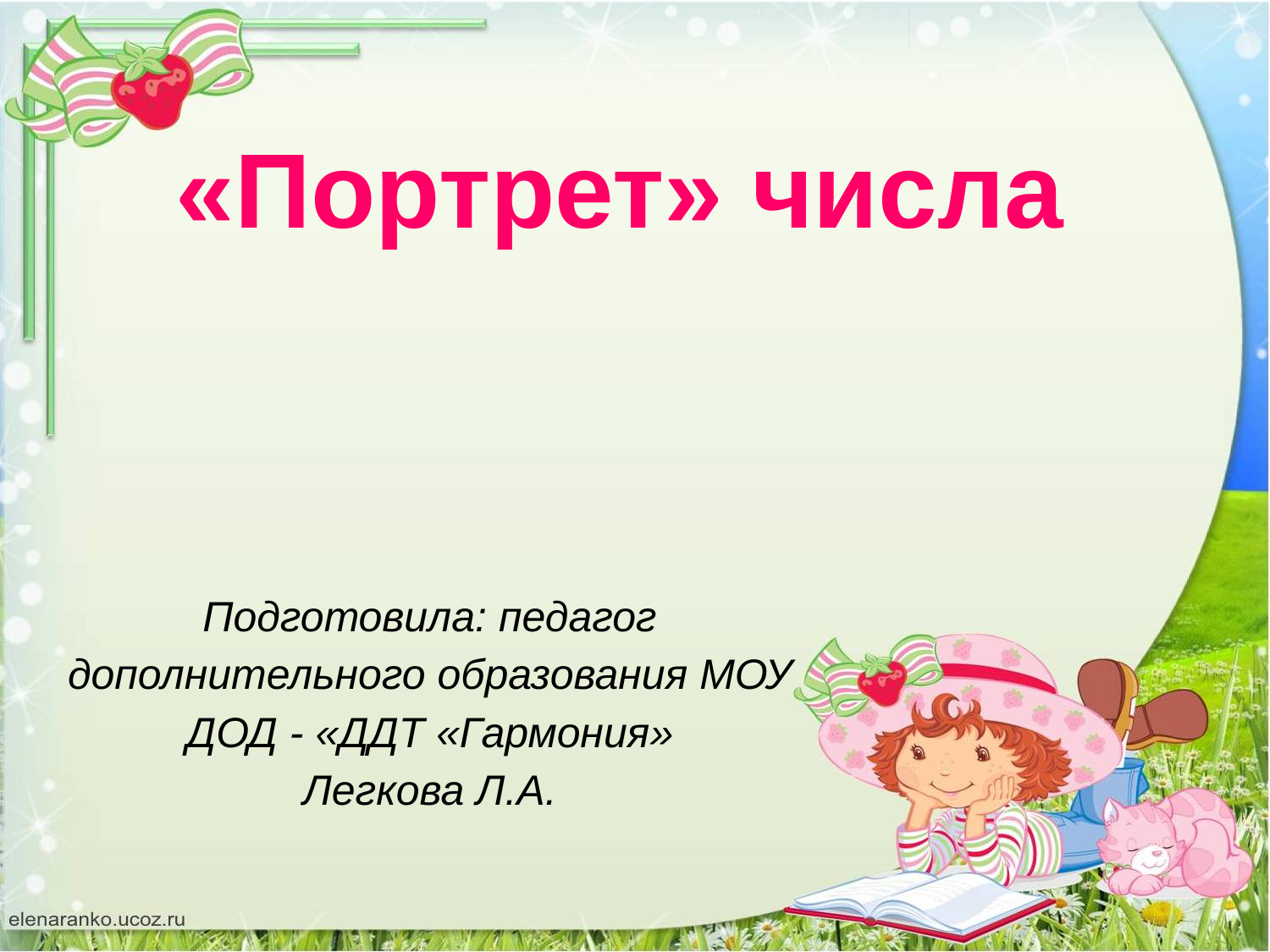

«Портрет» числа
Подготовила: педагог дополнительного образования МОУ ДОД - «ДДТ «Гармония»
Легкова Л.А.